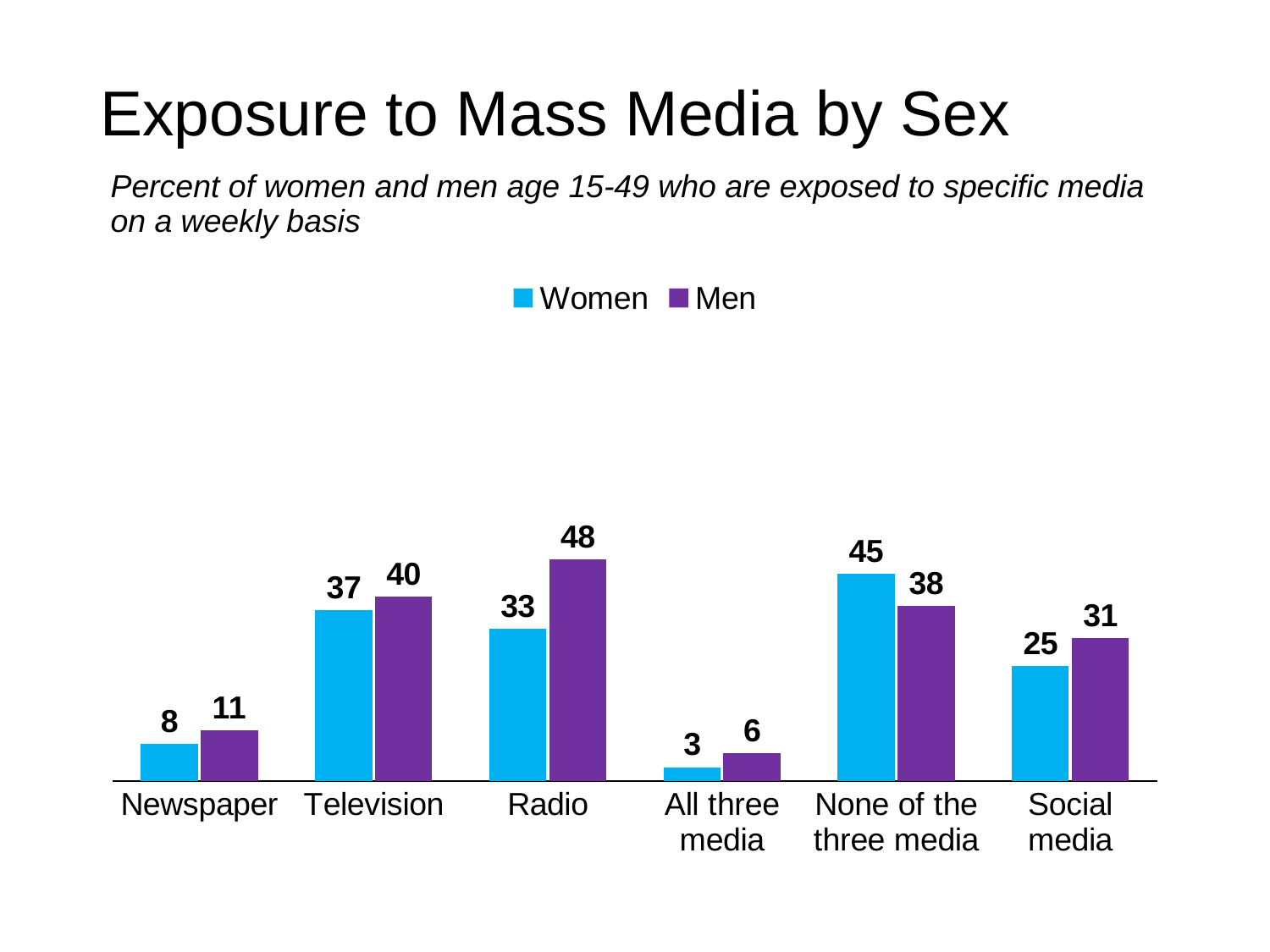

# Exposure to Mass Media by Sex
Percent of women and men age 15-49 who are exposed to specific media on a weekly basis

### Chart

| Category | Women | Men |
|---|---|---|
| Newspaper | 8.0 | 11.0 |
| Television | 37.0 | 40.0 |
| Radio | 33.0 | 48.0 |
| All three media | 3.0 | 6.0 |
| None of the three media | 45.0 | 38.0 |
| Social media | 25.0 | 31.0 |